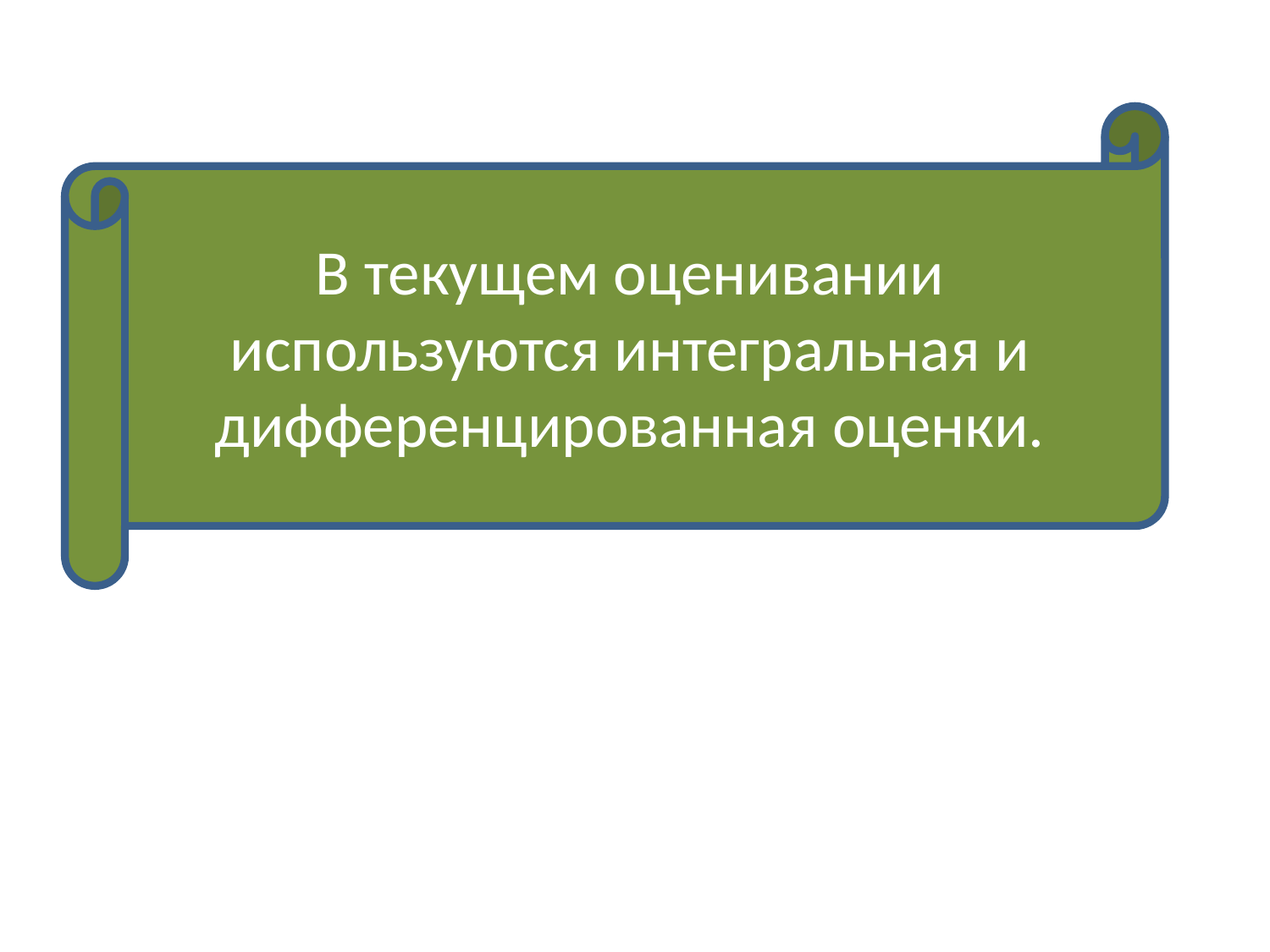

#
В текущем оценивании используются интегральная и дифференцированная оценки.